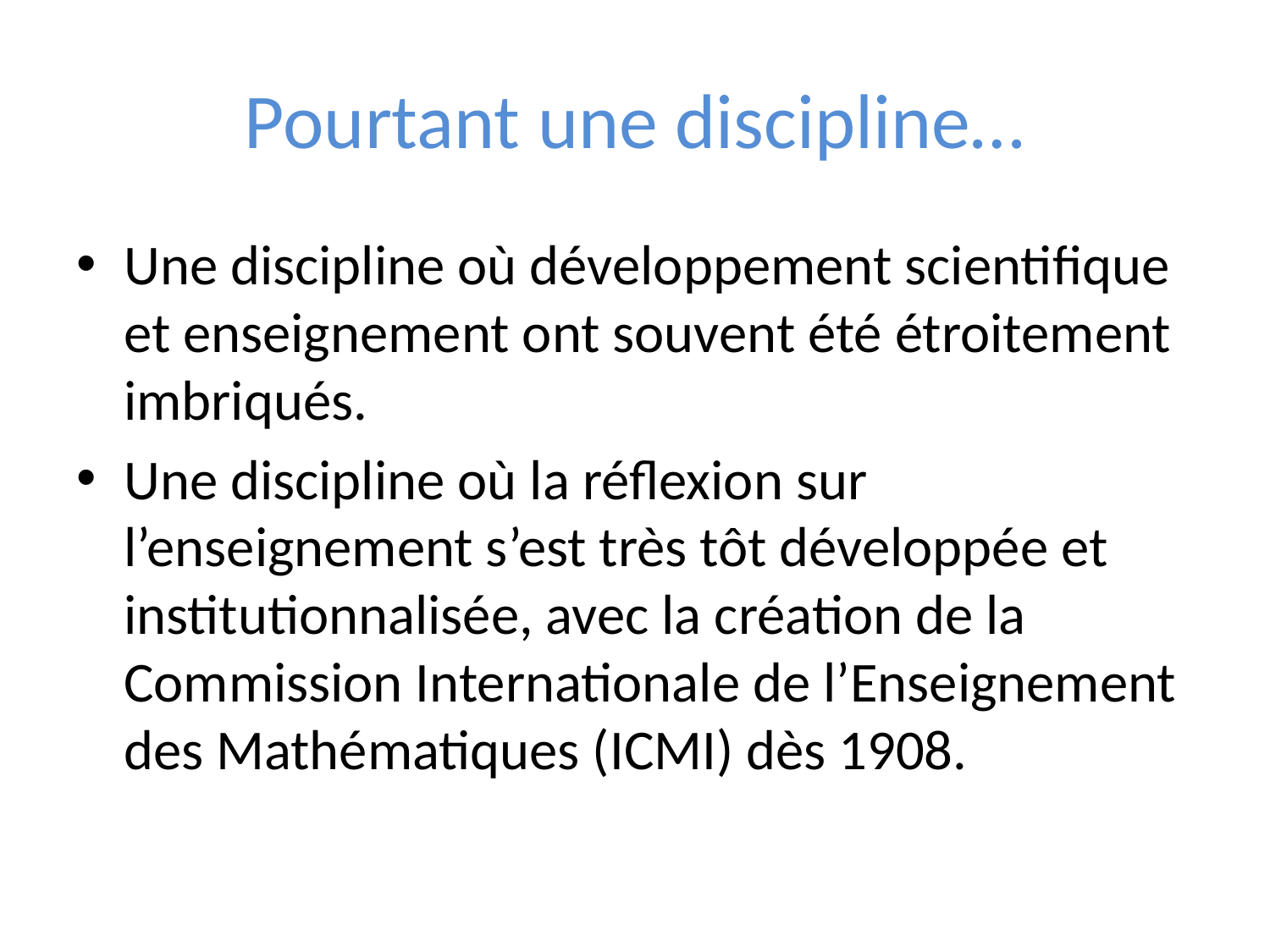

# Pourtant une discipline…
Une discipline où développement scientifique et enseignement ont souvent été étroitement imbriqués.
Une discipline où la réflexion sur l’enseignement s’est très tôt développée et institutionnalisée, avec la création de la Commission Internationale de l’Enseignement des Mathématiques (ICMI) dès 1908.